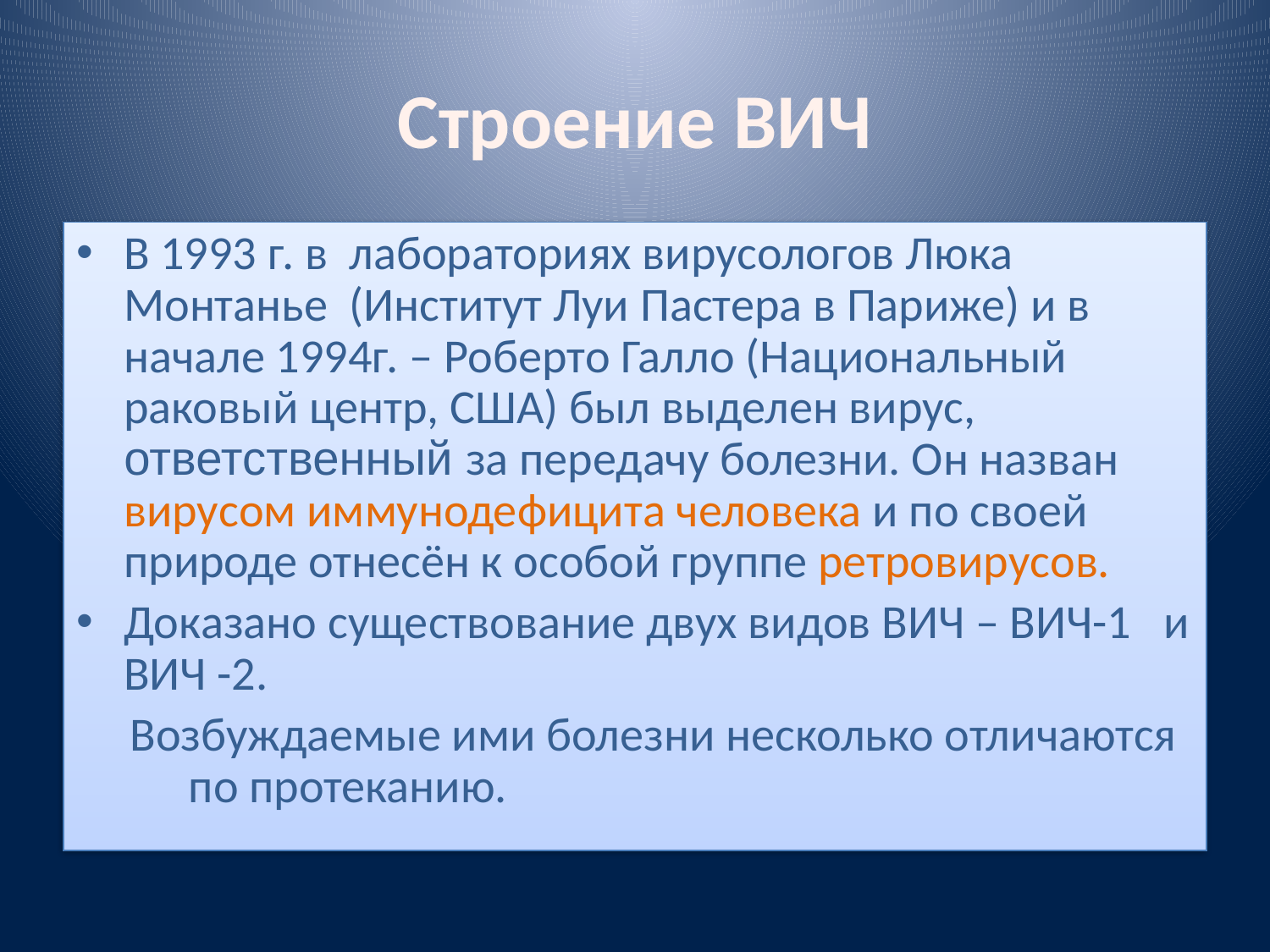

# Строение ВИЧ
В 1993 г. в  лабораториях вирусологов Люка Монтанье  (Институт Луи Пастера в Париже) и в начале 1994г. – Роберто Галло (Национальный раковый центр, США) был выделен вирус, ответственный за передачу болезни. Он назван вирусом иммунодефицита человека и по своей природе отнесён к особой группе ретровирусов.
Доказано существование двух видов ВИЧ – ВИЧ-1   и ВИЧ -2.
     Возбуждаемые ими болезни несколько отличаются        по протеканию.